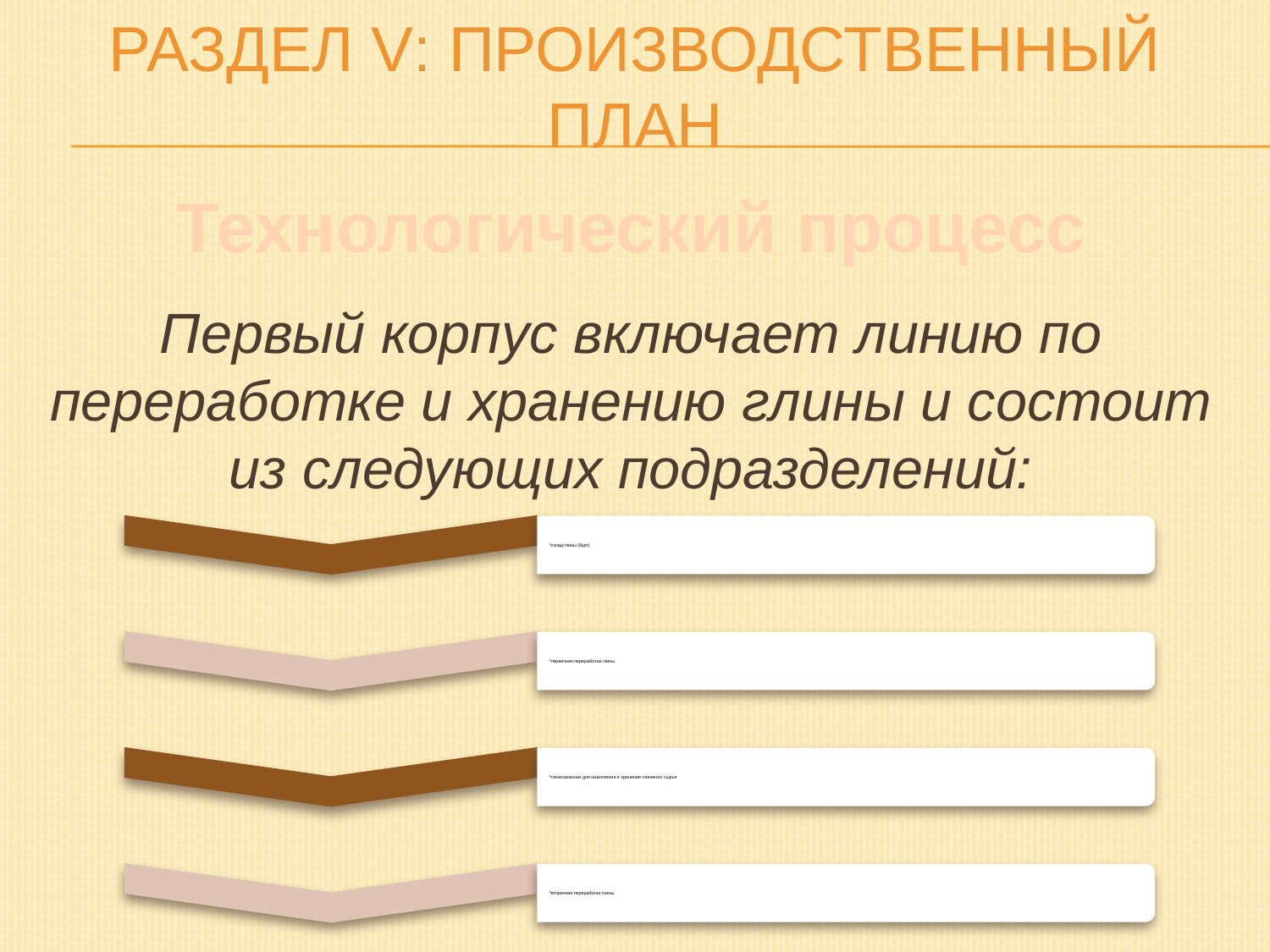

# Раздел V: Производственный план
Технологический процесс

Первый корпус включает линию по переработке и хранению глины и состоит
из следующих подразделений:
склад глины (бурт)
первичная переработка глины
глинозапасник для накопления и хранения глиняного сырья
вторичная переработка глины